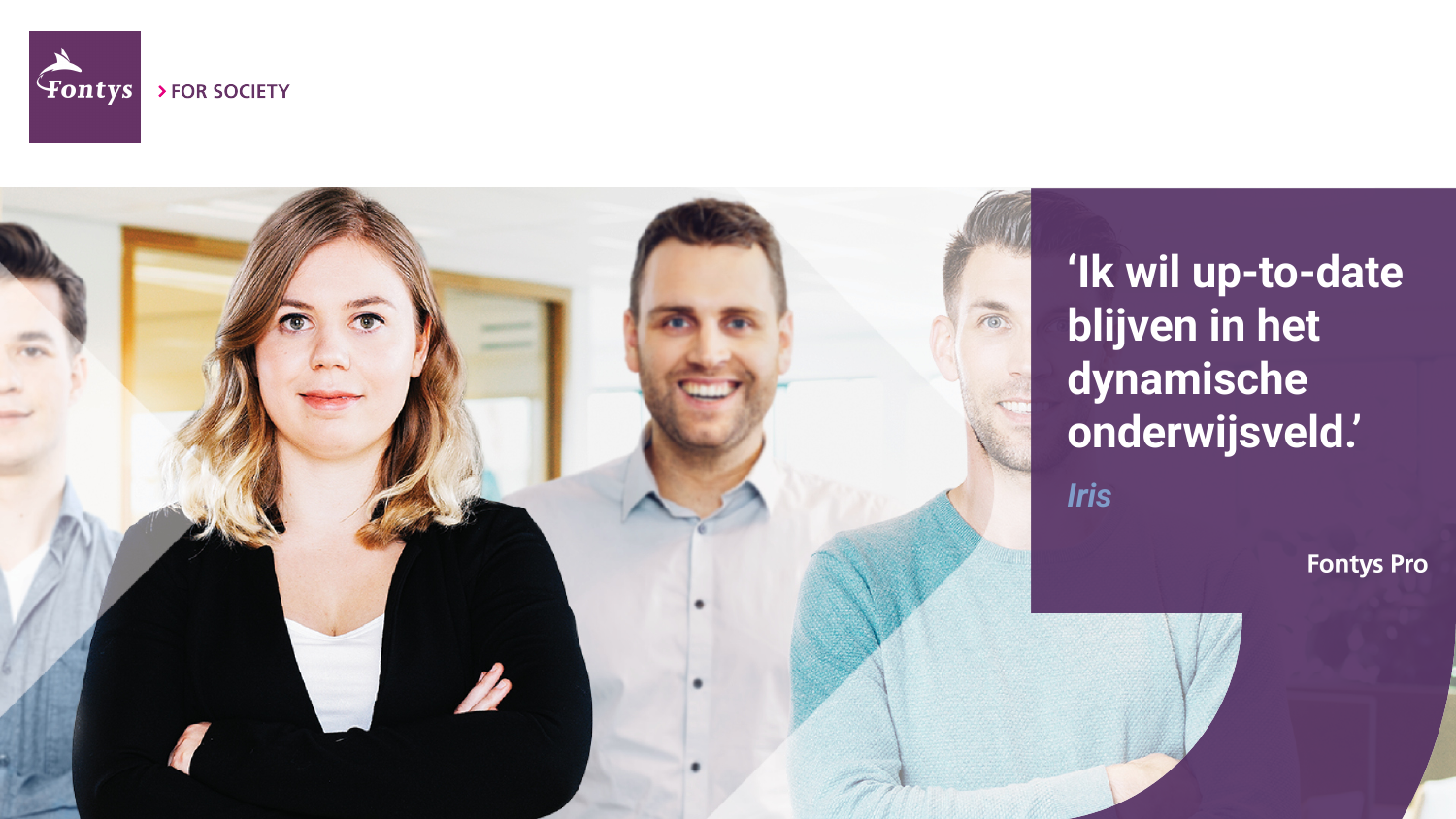

‘Ik wil up-to-date 
blijven in het 
dynamische 
onderwijsveld.’
Iris